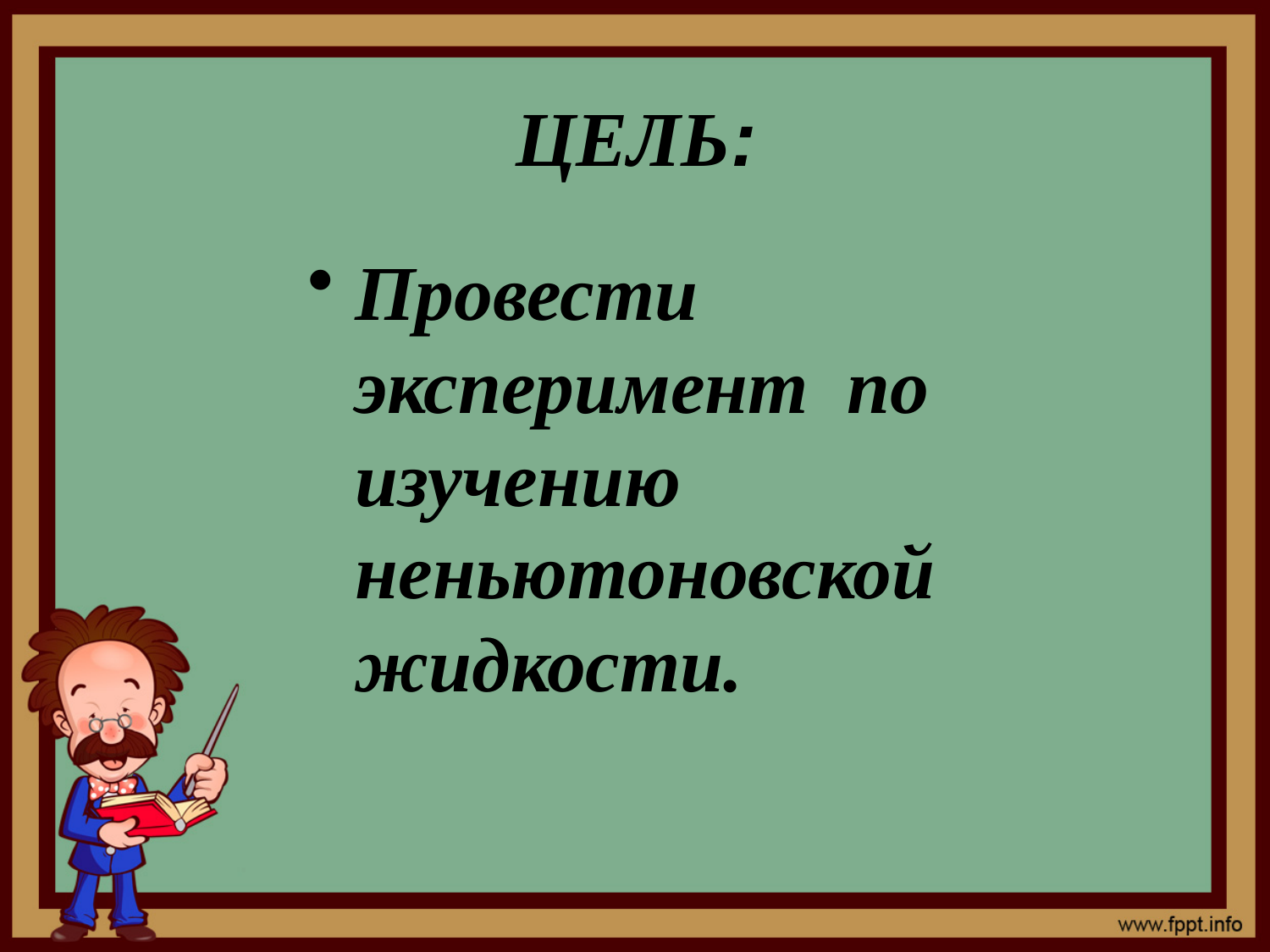

# ЦЕЛЬ:
Провести эксперимент  по изучению неньютоновской жидкости.